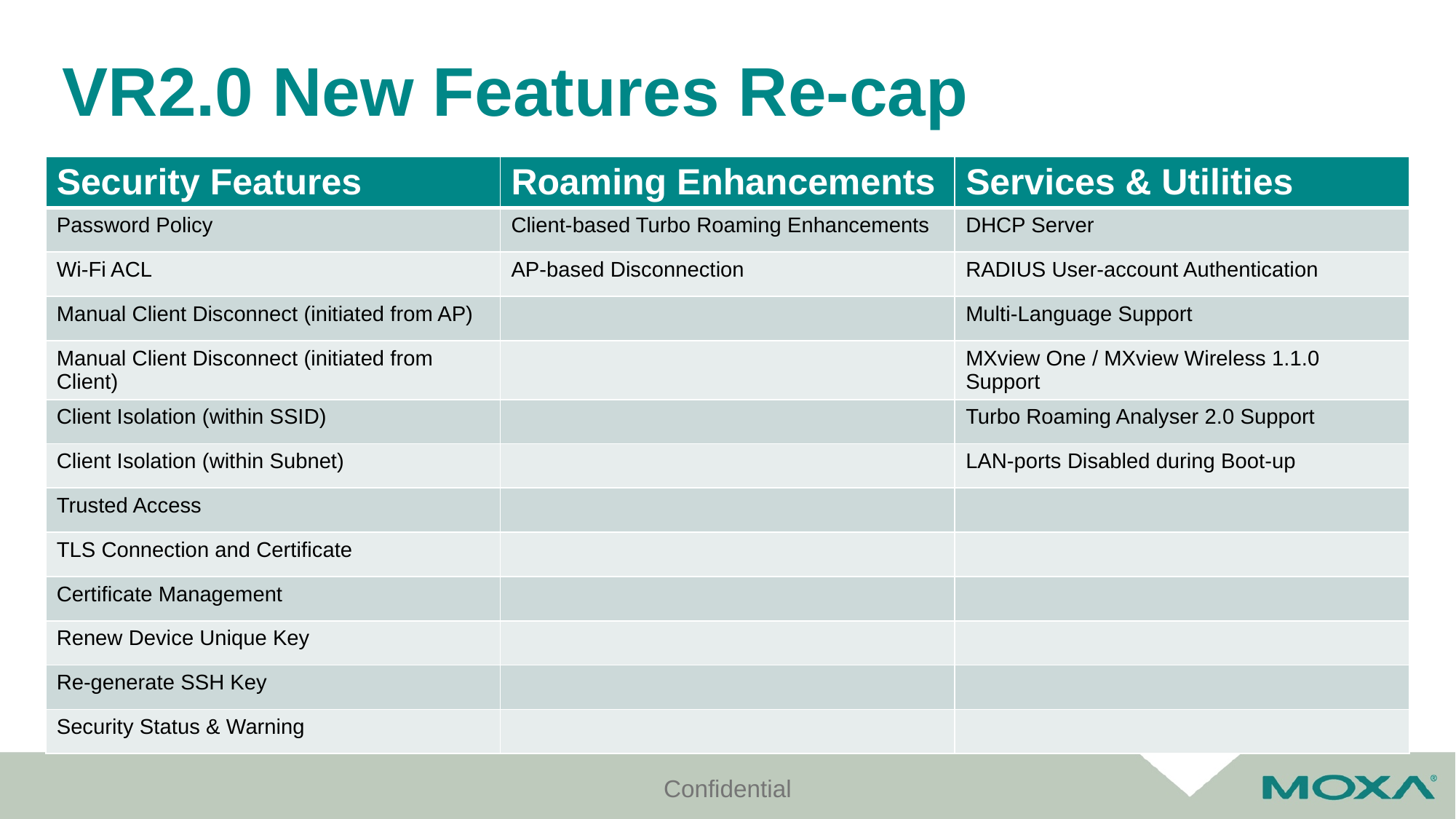

# VR2.0 New Features Re-cap
| Security Features | Roaming Enhancements | Services & Utilities |
| --- | --- | --- |
| Password Policy | Client-based Turbo Roaming Enhancements | DHCP Server |
| Wi-Fi ACL | AP-based Disconnection | RADIUS User-account Authentication |
| Manual Client Disconnect (initiated from AP) |  | Multi-Language Support |
| Manual Client Disconnect (initiated from Client) |  | MXview One / MXview Wireless 1.1.0 Support |
| Client Isolation (within SSID) |  | Turbo Roaming Analyser 2.0 Support |
| Client Isolation (within Subnet) |  | LAN-ports Disabled during Boot-up |
| Trusted Access |  |  |
| TLS Connection and Certificate |  |  |
| Certificate Management |  |  |
| Renew Device Unique Key |  |  |
| Re-generate SSH Key |  |  |
| Security Status & Warning |  |  |